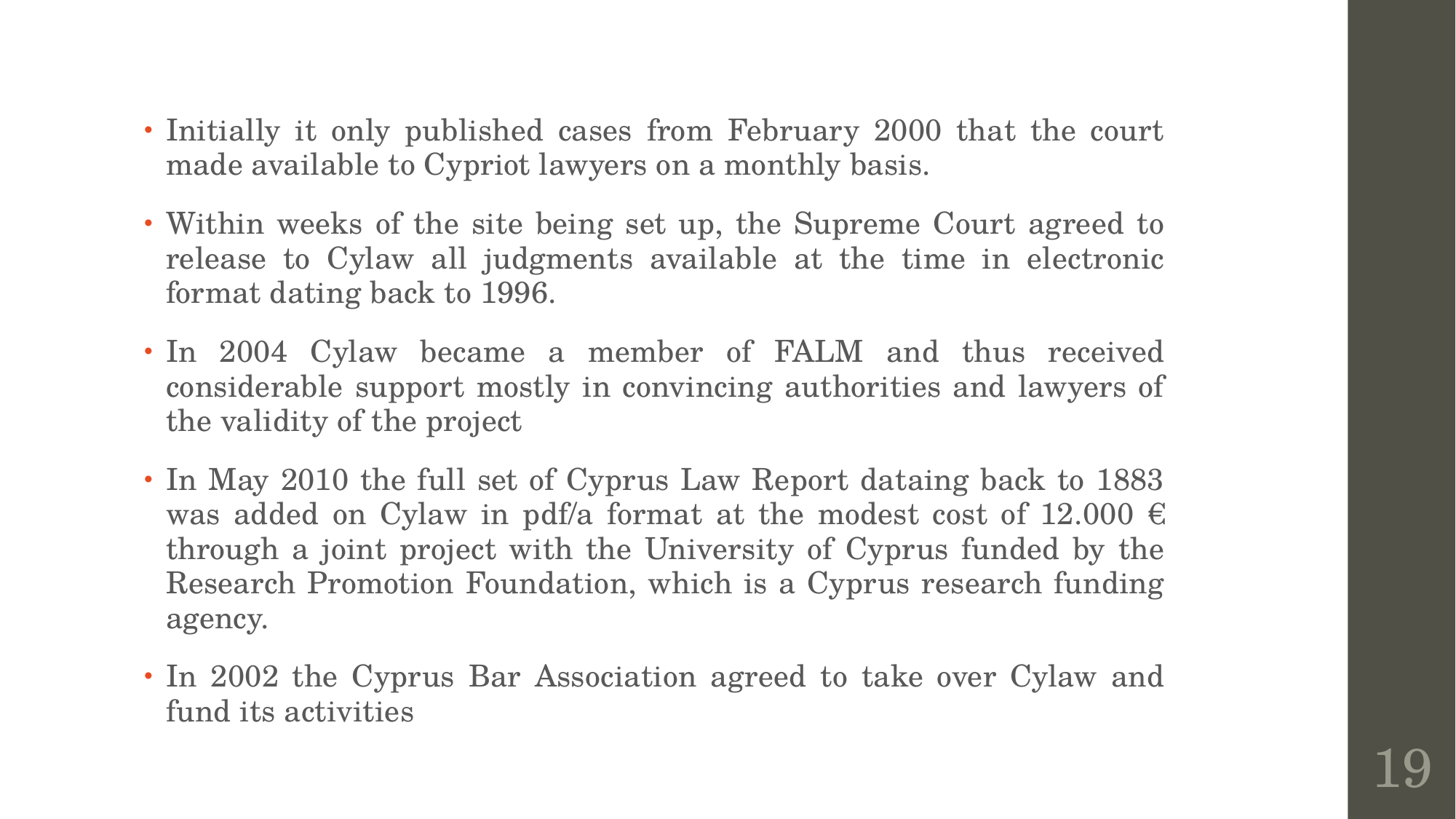

Initially it only published cases from February 2000 that the court made available to Cypriot lawyers on a monthly basis.
Within weeks of the site being set up, the Supreme Court agreed to release to Cylaw all judgments available at the time in electronic format dating back to 1996.
In 2004 Cylaw became a member of FALM and thus received considerable support mostly in convincing authorities and lawyers of the validity of the project
In May 2010 the full set of Cyprus Law Report dataing back to 1883 was added on Cylaw in pdf/a format at the modest cost of 12.000 € through a joint project with the University of Cyprus funded by the Research Promotion Foundation, which is a Cyprus research funding agency.
In 2002 the Cyprus Bar Association agreed to take over Cylaw and fund its activities

19